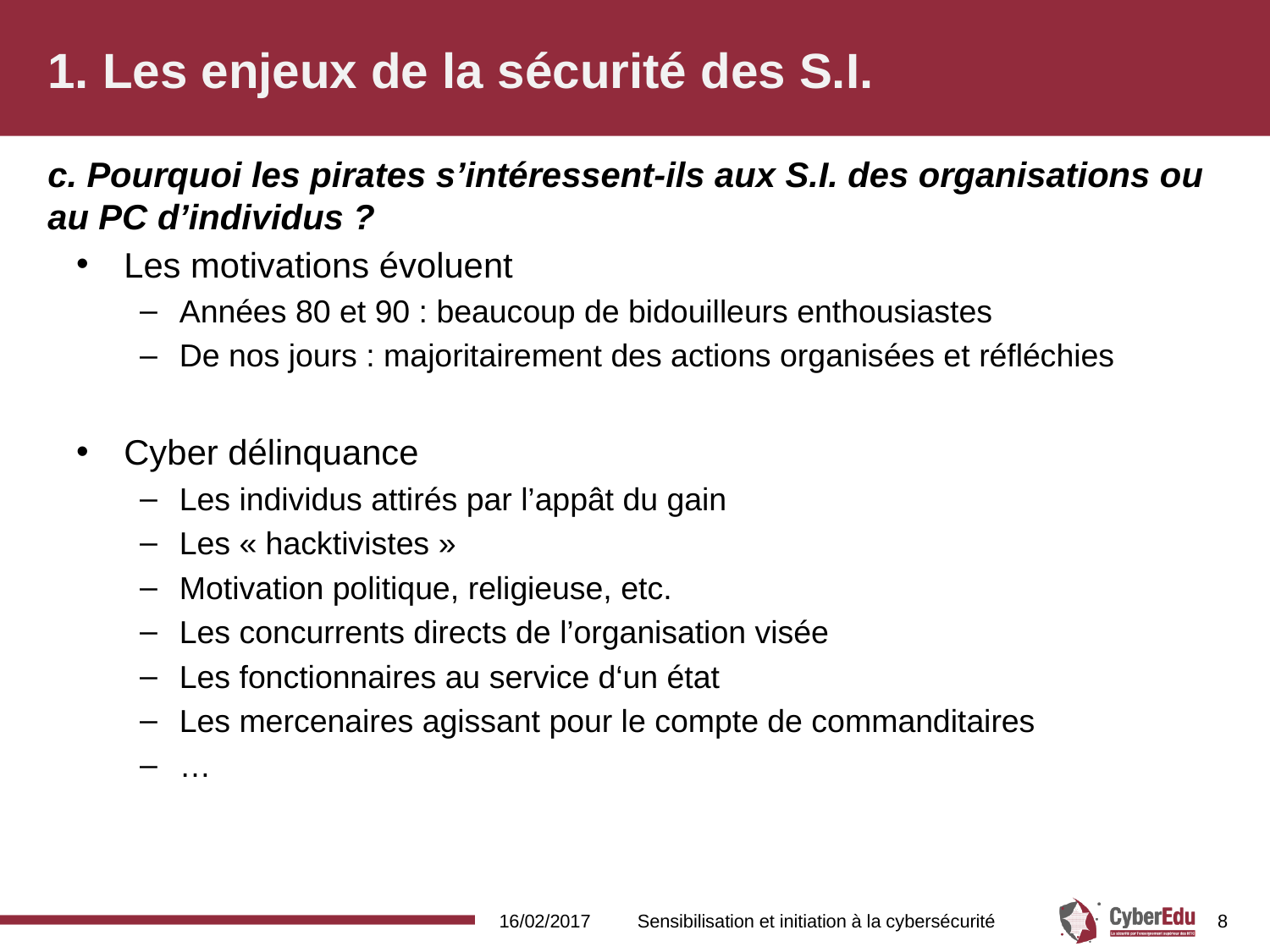

# 1. Les enjeux de la sécurité des S.I.
c. Pourquoi les pirates s’intéressent-ils aux S.I. des organisations ou au PC d’individus ?
Les motivations évoluent
Années 80 et 90 : beaucoup de bidouilleurs enthousiastes
De nos jours : majoritairement des actions organisées et réfléchies

Cyber délinquance
Les individus attirés par l’appât du gain
Les « hacktivistes »
Motivation politique, religieuse, etc.
Les concurrents directs de l’organisation visée
Les fonctionnaires au service d‘un état
Les mercenaires agissant pour le compte de commanditaires
…
16/02/2017
Sensibilisation et initiation à la cybersécurité
8